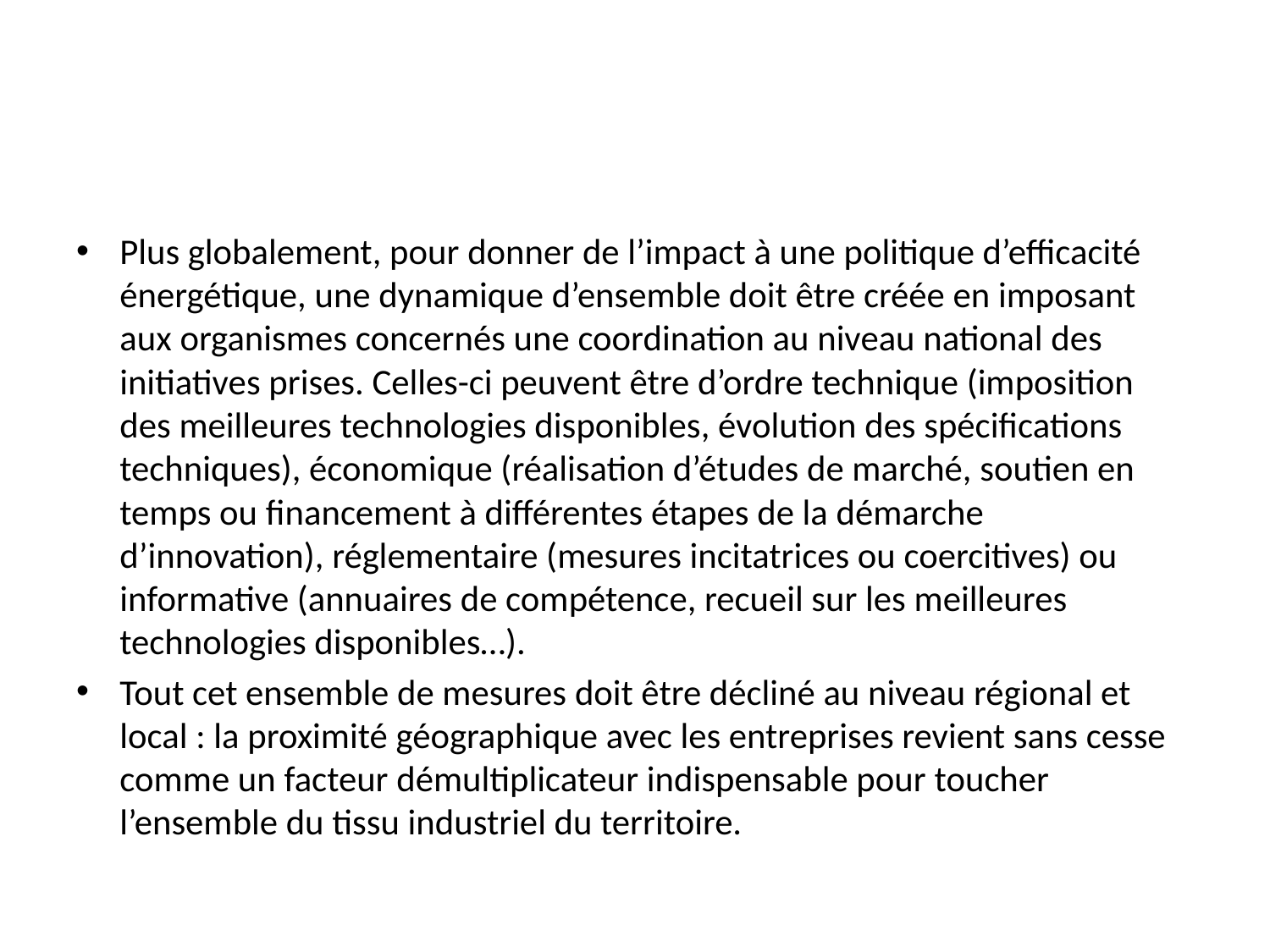

#
Plus globalement, pour donner de l’impact à une politique d’efficacité énergétique, une dynamique d’ensemble doit être créée en imposant aux organismes concernés une coordination au niveau national des initiatives prises. Celles-ci peuvent être d’ordre technique (imposition des meilleures technologies disponibles, évolution des spécifications techniques), économique (réalisation d’études de marché, soutien en temps ou financement à différentes étapes de la démarche d’innovation), réglementaire (mesures incitatrices ou coercitives) ou informative (annuaires de compétence, recueil sur les meilleures technologies disponibles…).
Tout cet ensemble de mesures doit être décliné au niveau régional et local : la proximité géographique avec les entreprises revient sans cesse comme un facteur démultiplicateur indispensable pour toucher l’ensemble du tissu industriel du territoire.